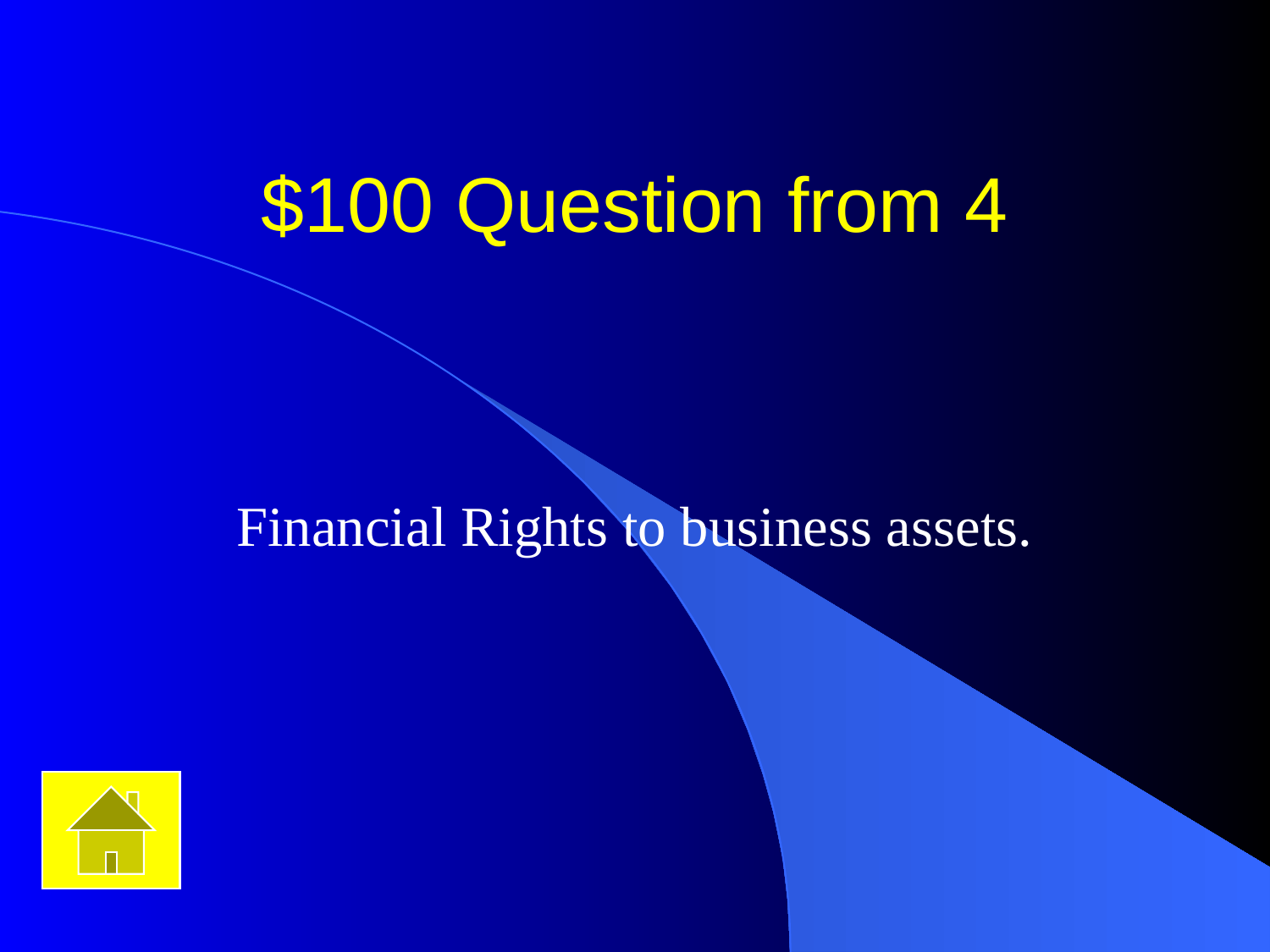

# $100 Question from 4
Financial Rights to business assets.